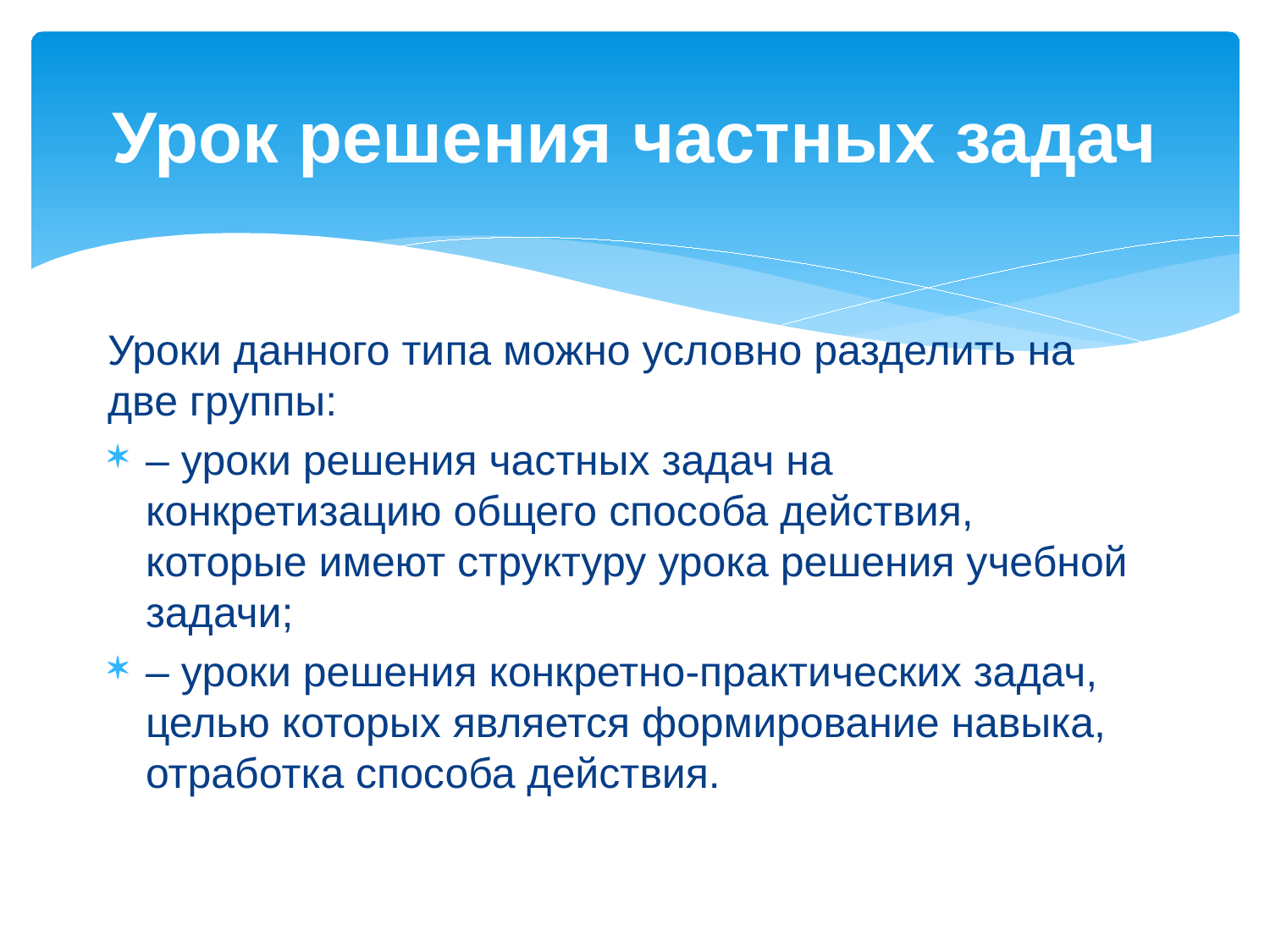

# Урок решения частных задач
Уроки данного типа можно условно разделить на две группы:
– уроки решения частных задач на конкретизацию общего способа действия, которые имеют структуру урока решения учебной задачи;
– уроки решения конкретно-практических задач, целью которых является формирование навыка, отработка способа действия.